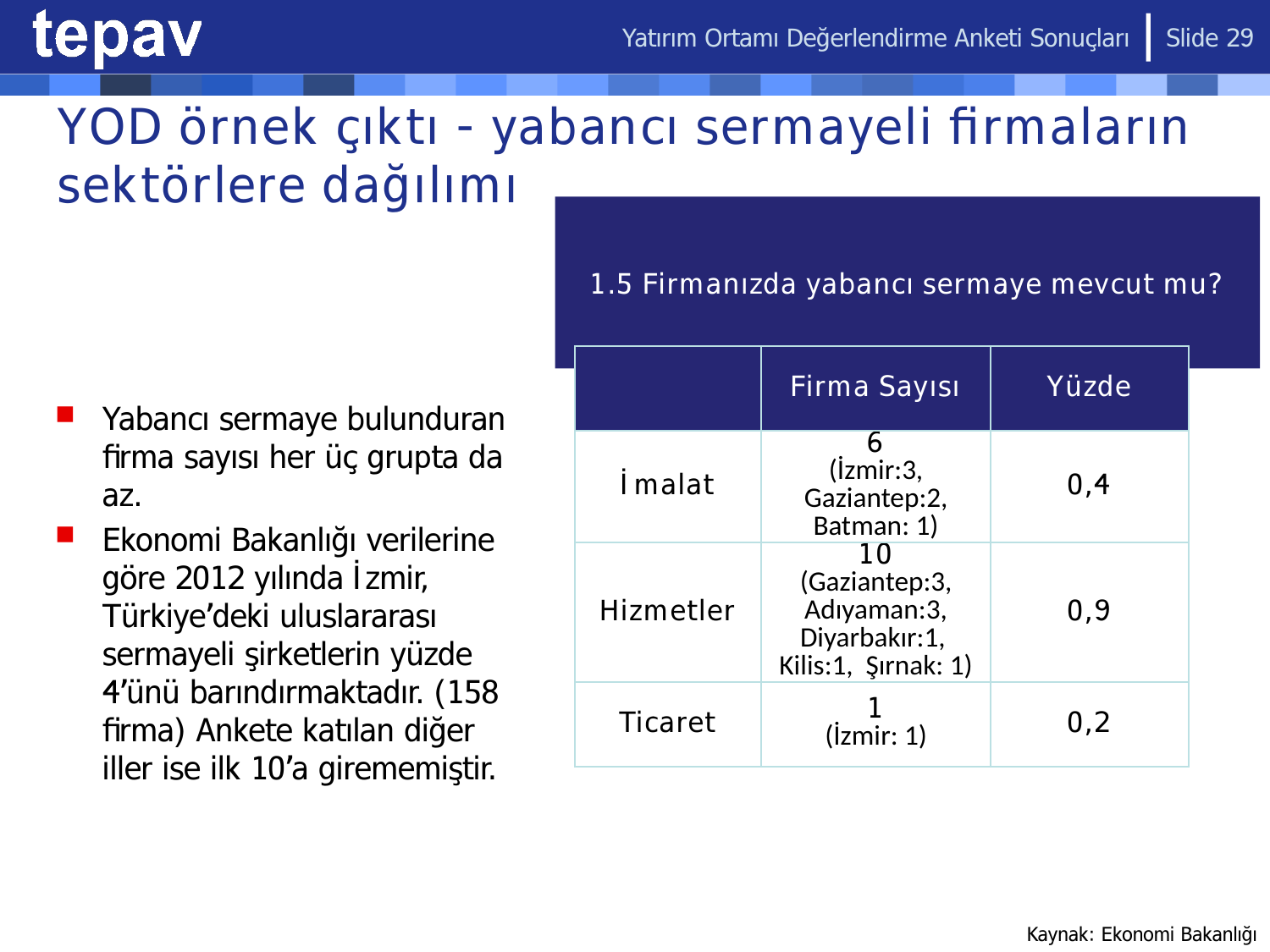

Yatırım Ortamı Değerlendirme Anketi Sonuçları
Slide 29
YOD örnek çıktı - yabancı sermayeli firmaların sektörlere dağılımı
# 1.5 Firmanızda yabancı sermaye mevcut mu?
Yabancı sermaye bulunduran firma sayısı her üç grupta da az.
Ekonomi Bakanlığı verilerine göre 2012 yılında İzmir, Türkiye’deki uluslararası sermayeli şirketlerin yüzde 4’ünü barındırmaktadır. (158 firma) Ankete katılan diğer iller ise ilk 10’a girememiştir.
|  | Firma Sayısı | Yüzde |
| --- | --- | --- |
| İmalat | 6 (İzmir:3, Gaziantep:2, Batman: 1) | 0,4 |
| Hizmetler | 10 (Gaziantep:3, Adıyaman:3, Diyarbakır:1, Kilis:1, Şırnak: 1) | 0,9 |
| Ticaret | 1 (İzmir: 1) | 0,2 |
Kaynak: Ekonomi Bakanlığı